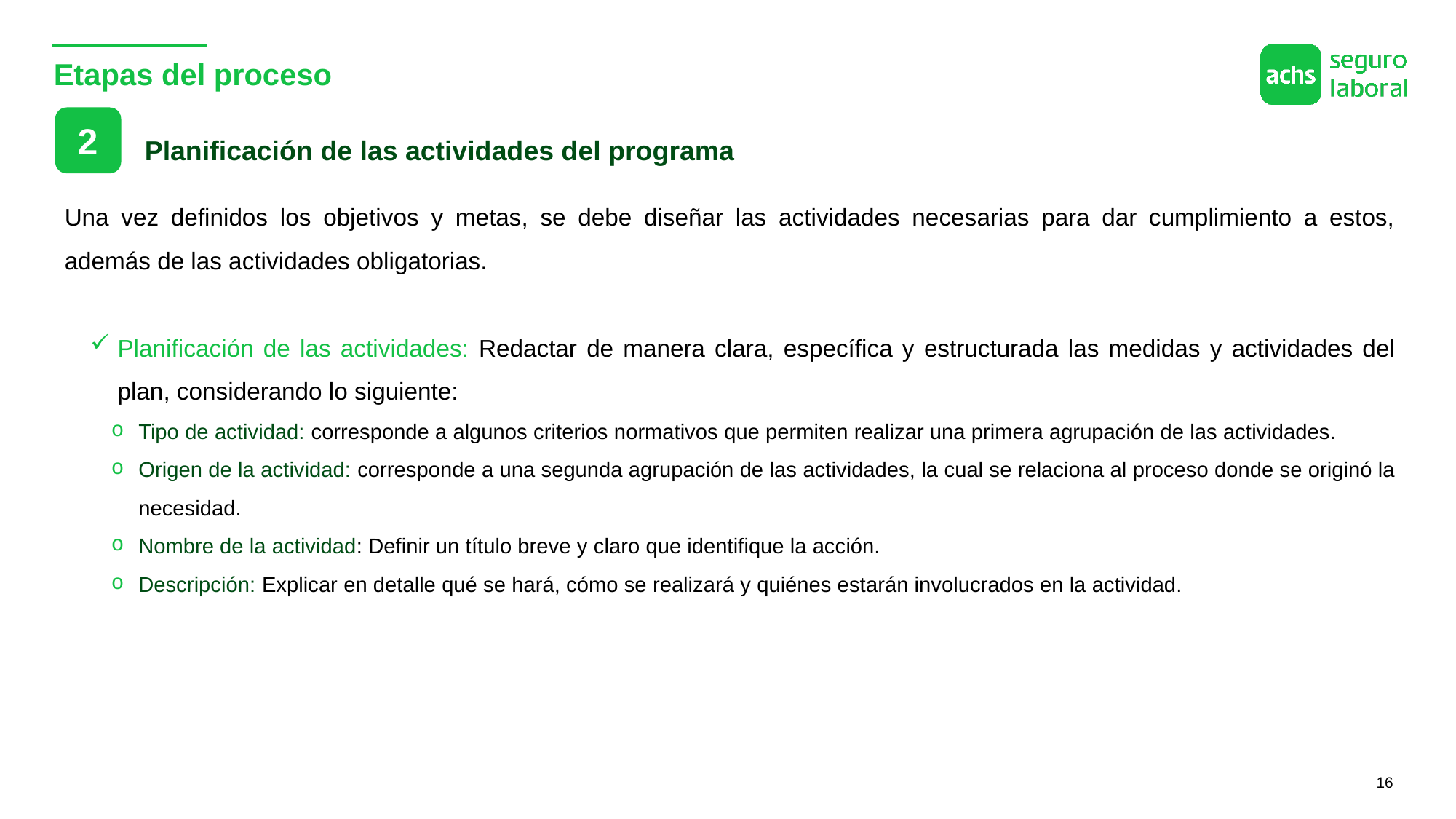

# Etapas del proceso

2
Planificación de las actividades del programa
Una vez definidos los objetivos y metas, se debe diseñar las actividades necesarias para dar cumplimiento a estos, además de las actividades obligatorias.

Planificación de las actividades: Redactar de manera clara, específica y estructurada las medidas y actividades del plan, considerando lo siguiente:
Tipo de actividad: corresponde a algunos criterios normativos que permiten realizar una primera agrupación de las actividades.
Origen de la actividad: corresponde a una segunda agrupación de las actividades, la cual se relaciona al proceso donde se originó la necesidad.
Nombre de la actividad: Definir un título breve y claro que identifique la acción.
Descripción: Explicar en detalle qué se hará, cómo se realizará y quiénes estarán involucrados en la actividad.
16